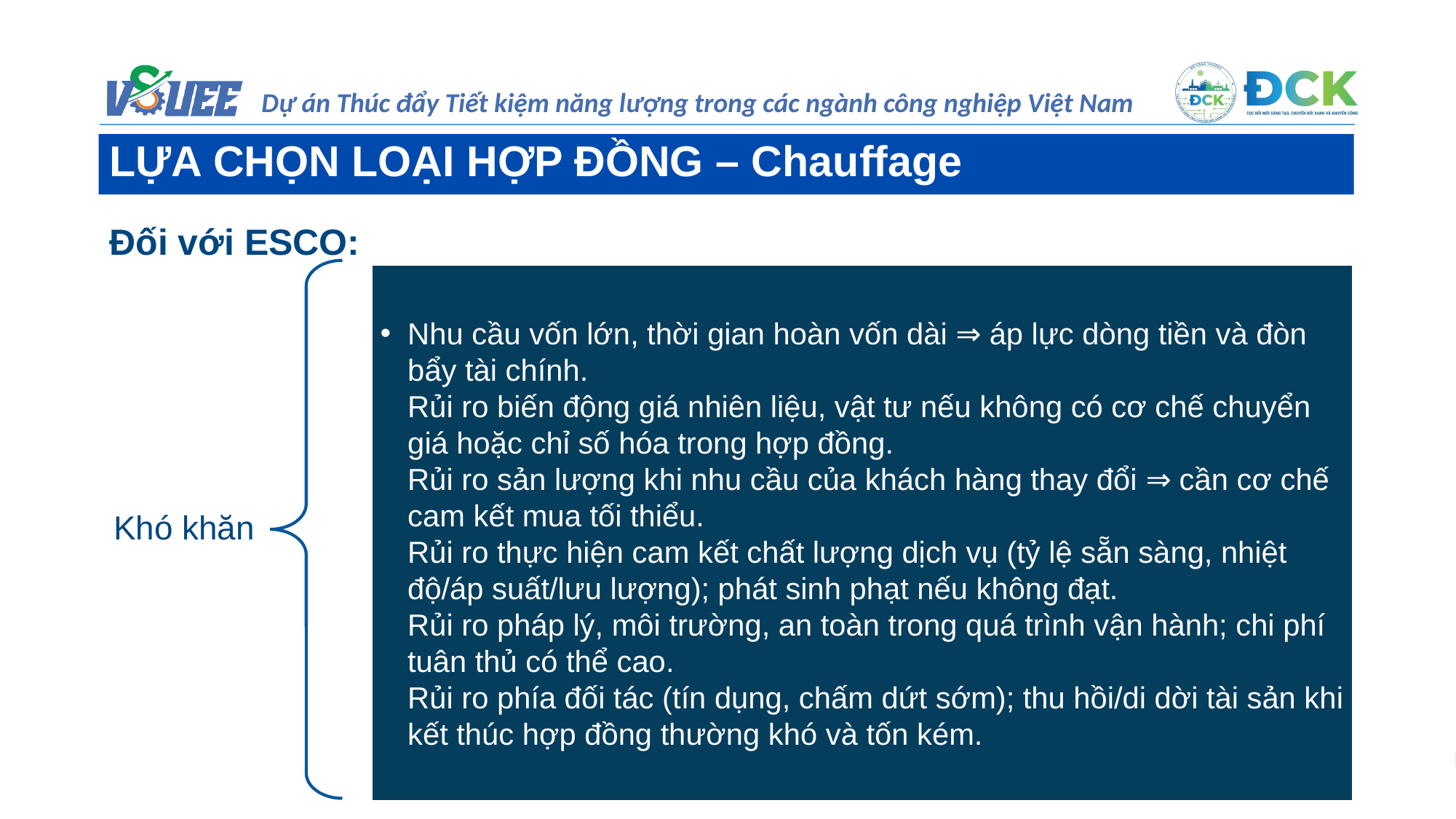

LỰA CHỌN LOẠI HỢP ĐỒNG – Chauffage
Đối với ESCO:

Nhu cầu vốn lớn, thời gian hoàn vốn dài ⇒ áp lực dòng tiền và đòn bẩy tài chính.
Rủi ro biến động giá nhiên liệu, vật tư nếu không có cơ chế chuyển giá hoặc chỉ số hóa trong hợp đồng.
Rủi ro sản lượng khi nhu cầu của khách hàng thay đổi ⇒ cần cơ chế cam kết mua tối thiểu.
Rủi ro thực hiện cam kết chất lượng dịch vụ (tỷ lệ sẵn sàng, nhiệt độ/áp suất/lưu lượng); phát sinh phạt nếu không đạt.
Rủi ro pháp lý, môi trường, an toàn trong quá trình vận hành; chi phí tuân thủ có thể cao.
Rủi ro phía đối tác (tín dụng, chấm dứt sớm); thu hồi/di dời tài sản khi kết thúc hợp đồng thường khó và tốn kém.
Khó khăn